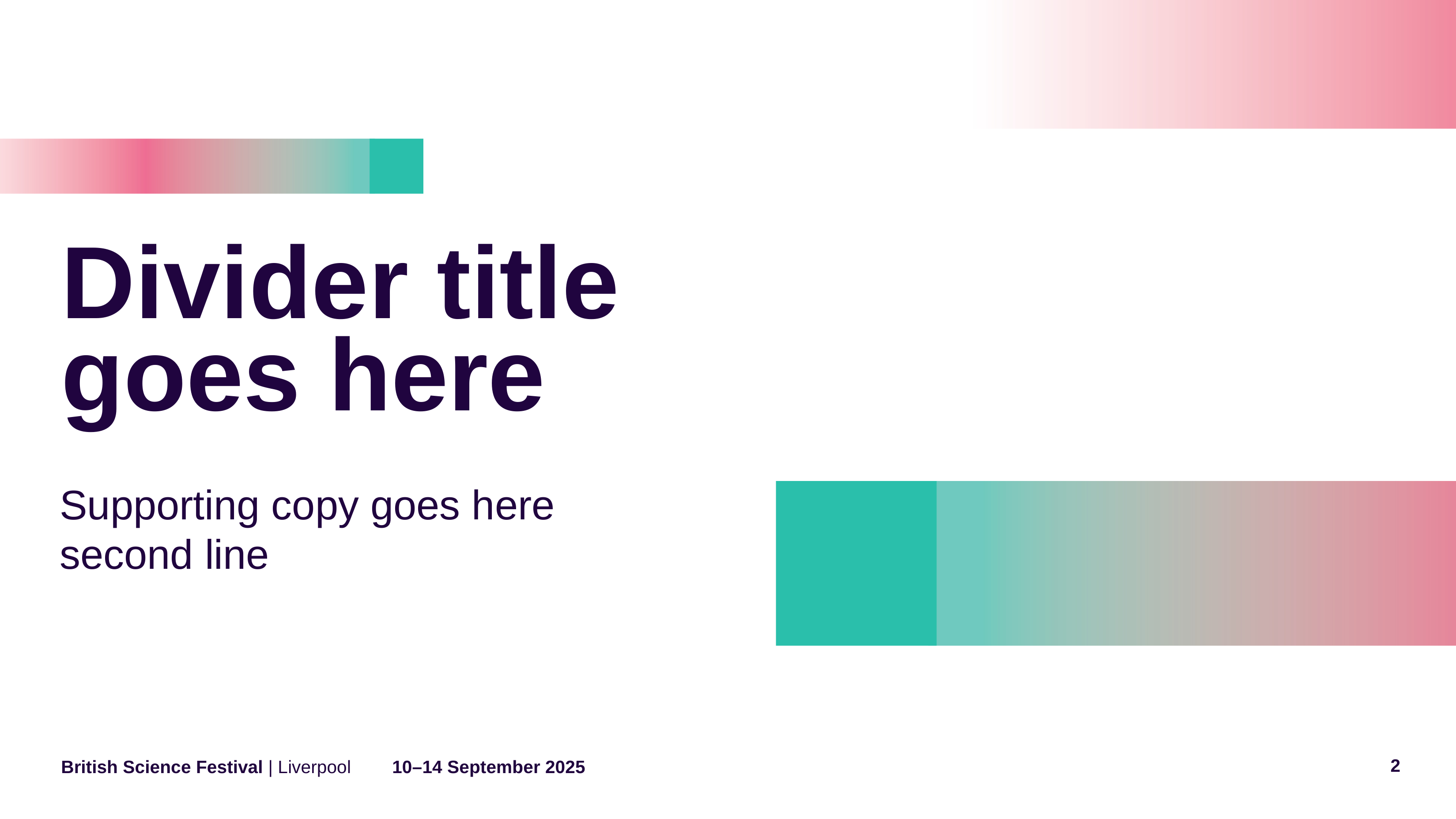

Divider title
goes here
Supporting copy goes here
second line
British Science Festival | Liverpool	10–14 September 2025
2